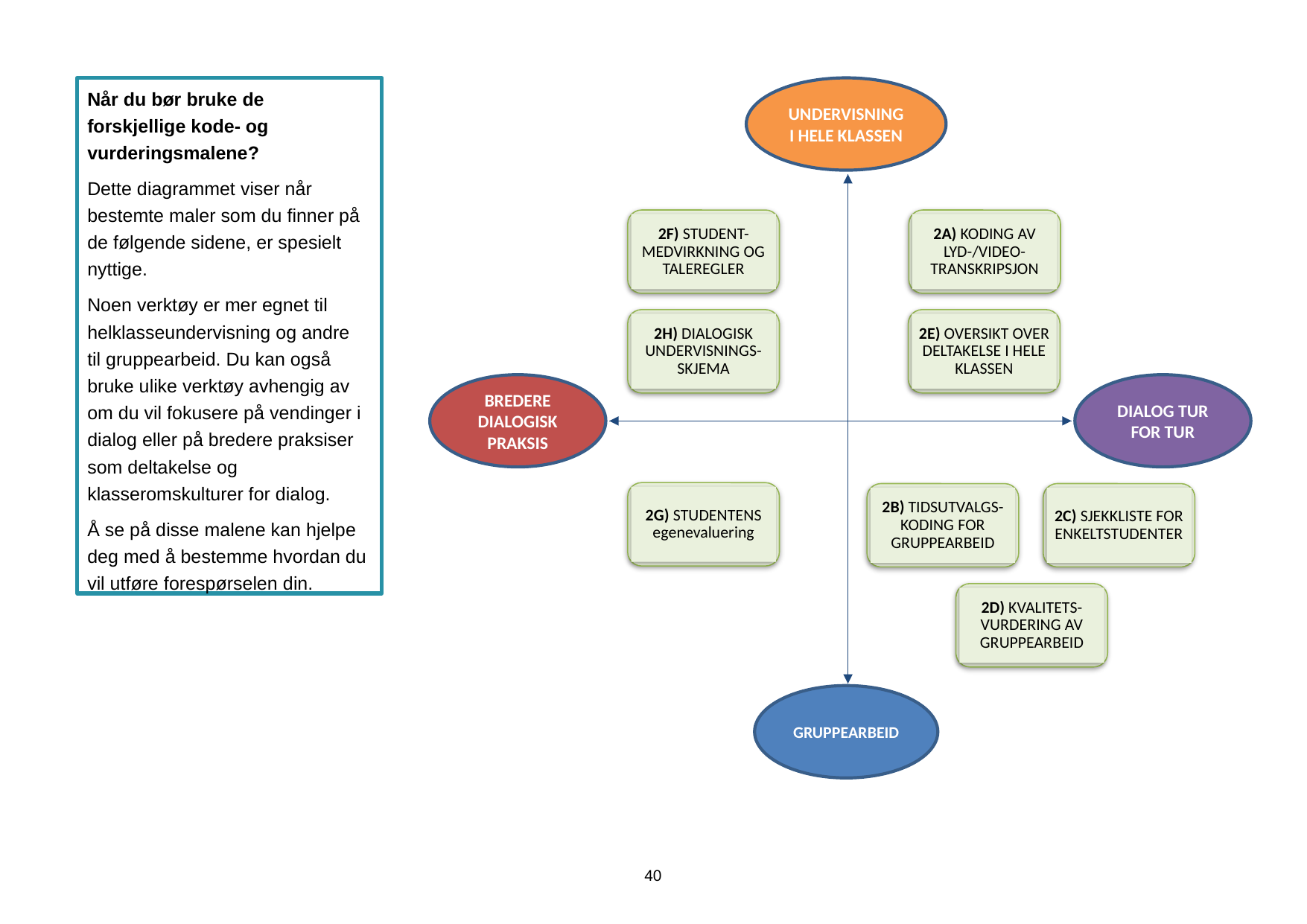

Når du bør bruke de forskjellige kode- og vurderingsmalene?
Dette diagrammet viser når bestemte maler som du finner på de følgende sidene, er spesielt nyttige.
Noen verktøy er mer egnet til helklasseundervisning og andre til gruppearbeid. Du kan også bruke ulike verktøy avhengig av om du vil fokusere på vendinger i dialog eller på bredere praksiser som deltakelse og klasseromskulturer for dialog.
Å se på disse malene kan hjelpe deg med å bestemme hvordan du vil utføre forespørselen din.
UNDERVISNING I HELE KLASSEN

2F) STUDENT-MEDVIRKNING OG TALEREGLER

2A) KODING AV LYD-/VIDEO-TRANSKRIPSJON

2H) DIALOGISK UNDERVISNINGS-SKJEMA

2E) OVERSIKT OVER DELTAKELSE I HELE KLASSEN
BREDERE DIALOGISK PRAKSIS
DIALOG TUR FOR TUR

2G) STUDENTENS egenevaluering

2B) TIDSUTVALGS-KODING FOR GRUPPEARBEID

2C) SJEKKLISTE FOR ENKELTSTUDENTER

2D) KVALITETS-VURDERING AV GRUPPEARBEID
GRUPPEARBEID
40